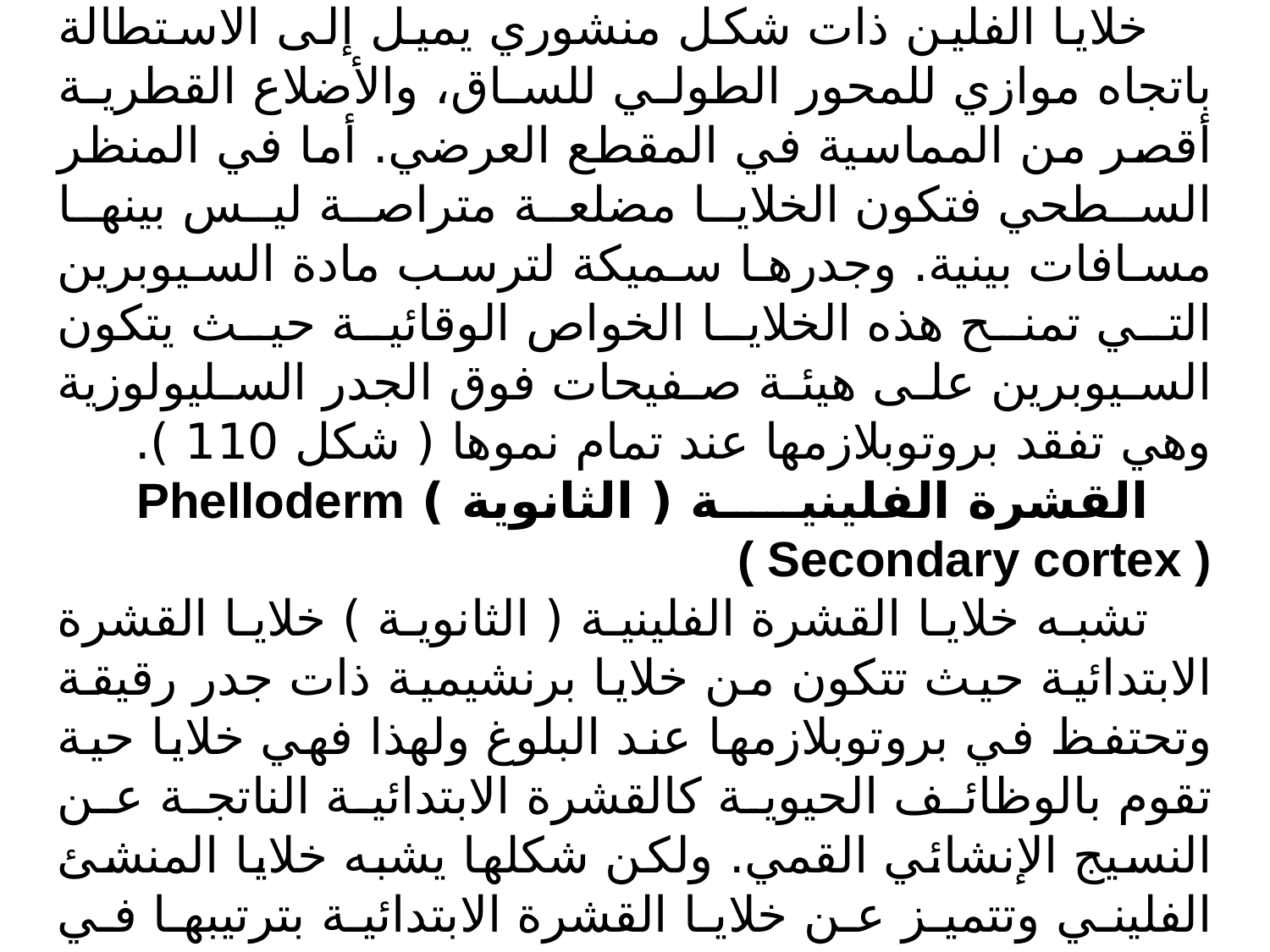

الفـلين Phellem ( Cork )
خلايا الفلين ذات شكل منشوري يميل إلى الاستطالة باتجاه موازي للمحور الطولي للساق، والأضلاع القطرية أقصر من المماسية في المقطع العرضي. أما في المنظر السطحي فتكون الخلايا مضلعة متراصة ليس بينها مسافات بينية. وجدرها سميكة لترسب مادة السيوبرين التي تمنح هذه الخلايا الخواص الوقائية حيث يتكون السيوبرين على هيئة صفيحات فوق الجدر السليولوزية وهي تفقد بروتوبلازمها عند تمام نموها ( شكل 110 ).
القشرة الفلينية ( الثانوية ) Phelloderm ( Secondary cortex )
تشبه خلايا القشرة الفلينية ( الثانوية ) خلايا القشرة الابتدائية حيث تتكون من خلايا برنشيمية ذات جدر رقيقة وتحتفظ في بروتوبلازمها عند البلوغ ولهذا فهي خلايا حية تقوم بالوظائف الحيوية كالقشرة الابتدائية الناتجة عن النسيج الإنشائي القمي. ولكن شكلها يشبه خلايا المنشئ الفليني وتتميز عن خلايا القشرة الابتدائية بترتيبها في صفوف قطرية وذلك ناتج عن الانقسام الموازي للسطح في المنشئ الفليني.